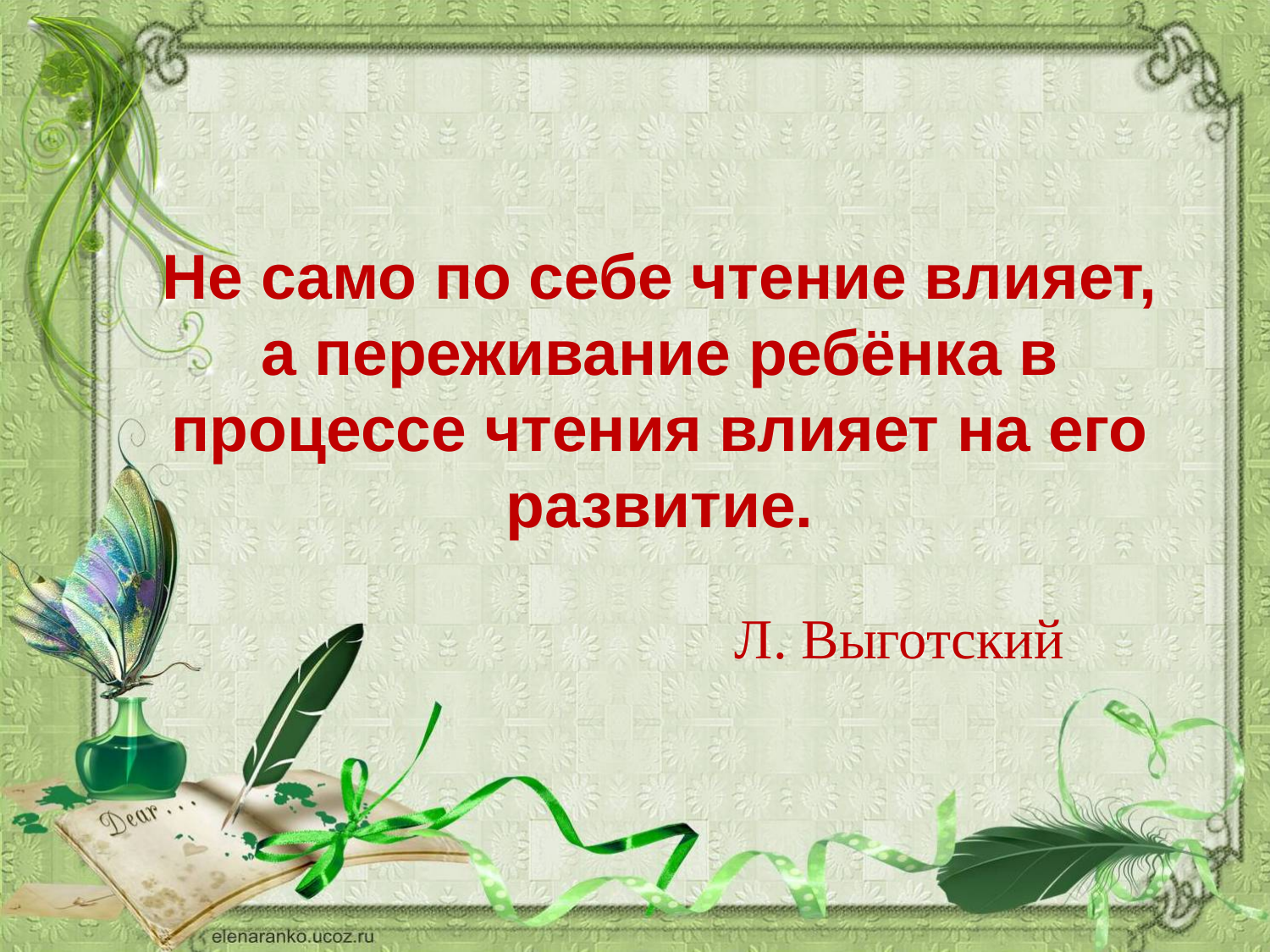

# Не само по себе чтение влияет, а переживание ребёнка в процессе чтения влияет на его развитие.
Л. Выготский